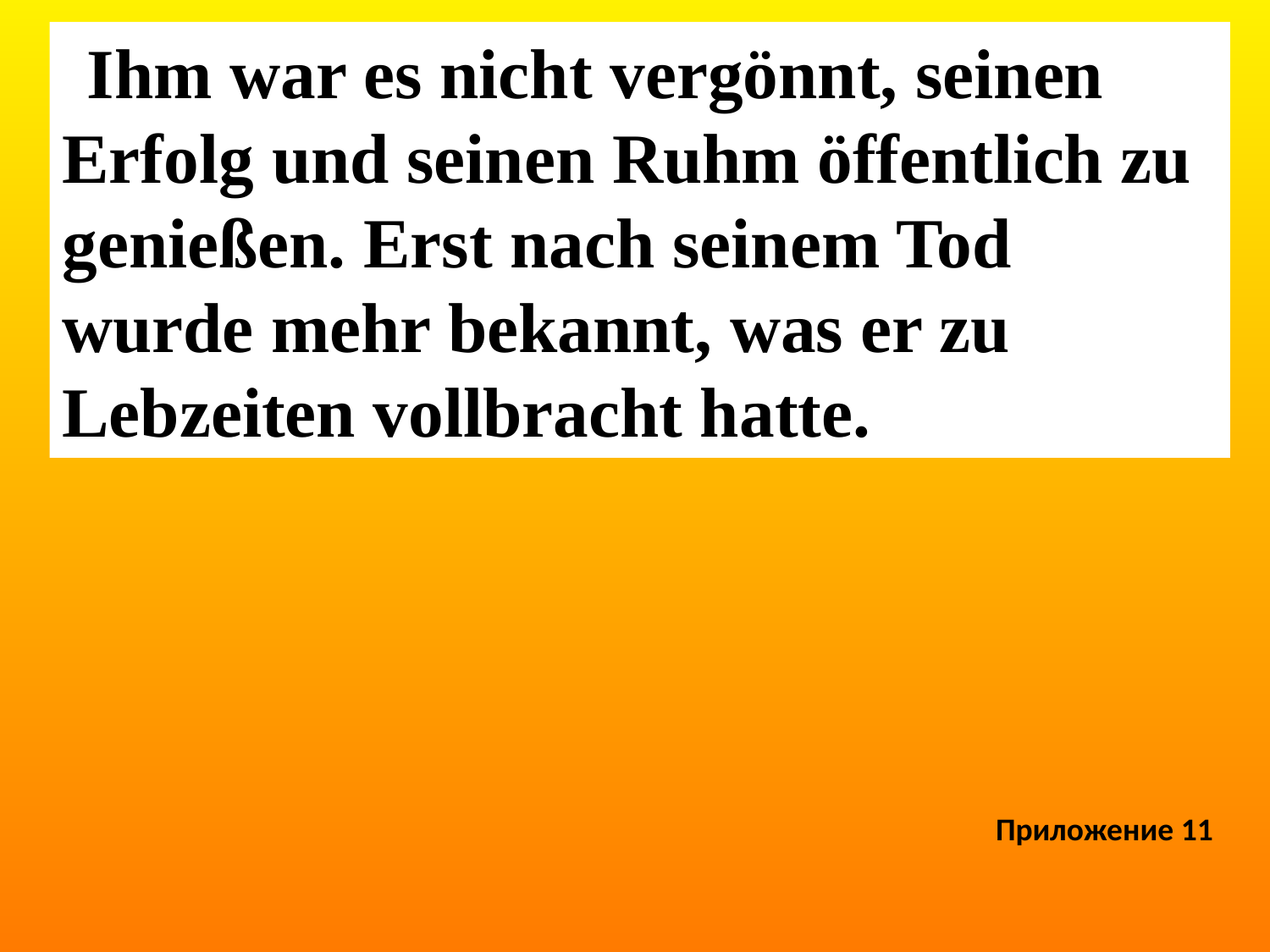

Ihm war es nicht vergönnt, seinen Erfolg und seinen Ruhm öffentlich zu genießen. Erst nach seinem Tod wurde mehr bekannt, was er zu Lebzeiten vollbracht hatte.
Приложение 11